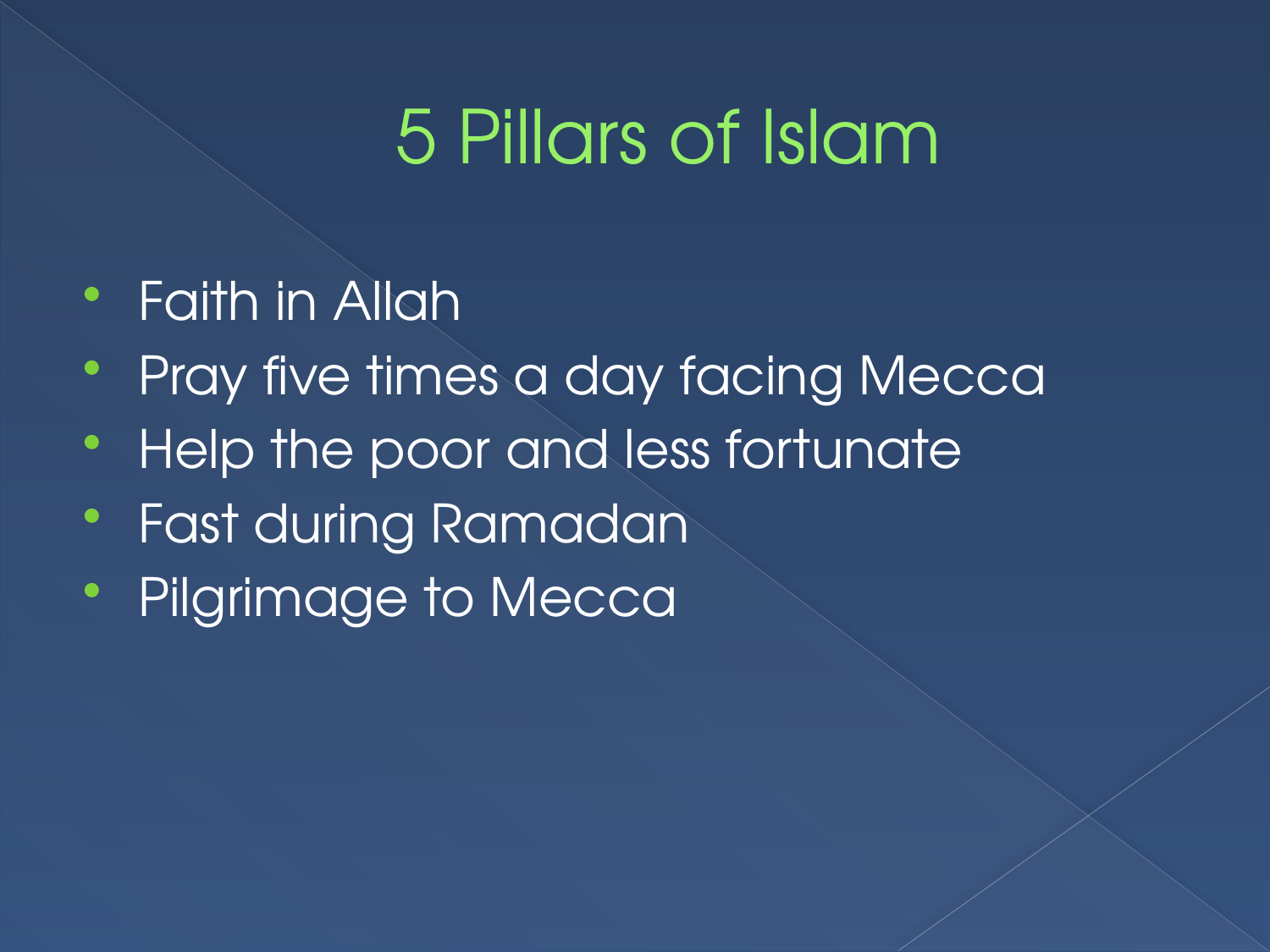

# 5 Pillars of Islam
Faith in Allah
Pray five times a day facing Mecca
Help the poor and less fortunate
Fast during Ramadan
Pilgrimage to Mecca